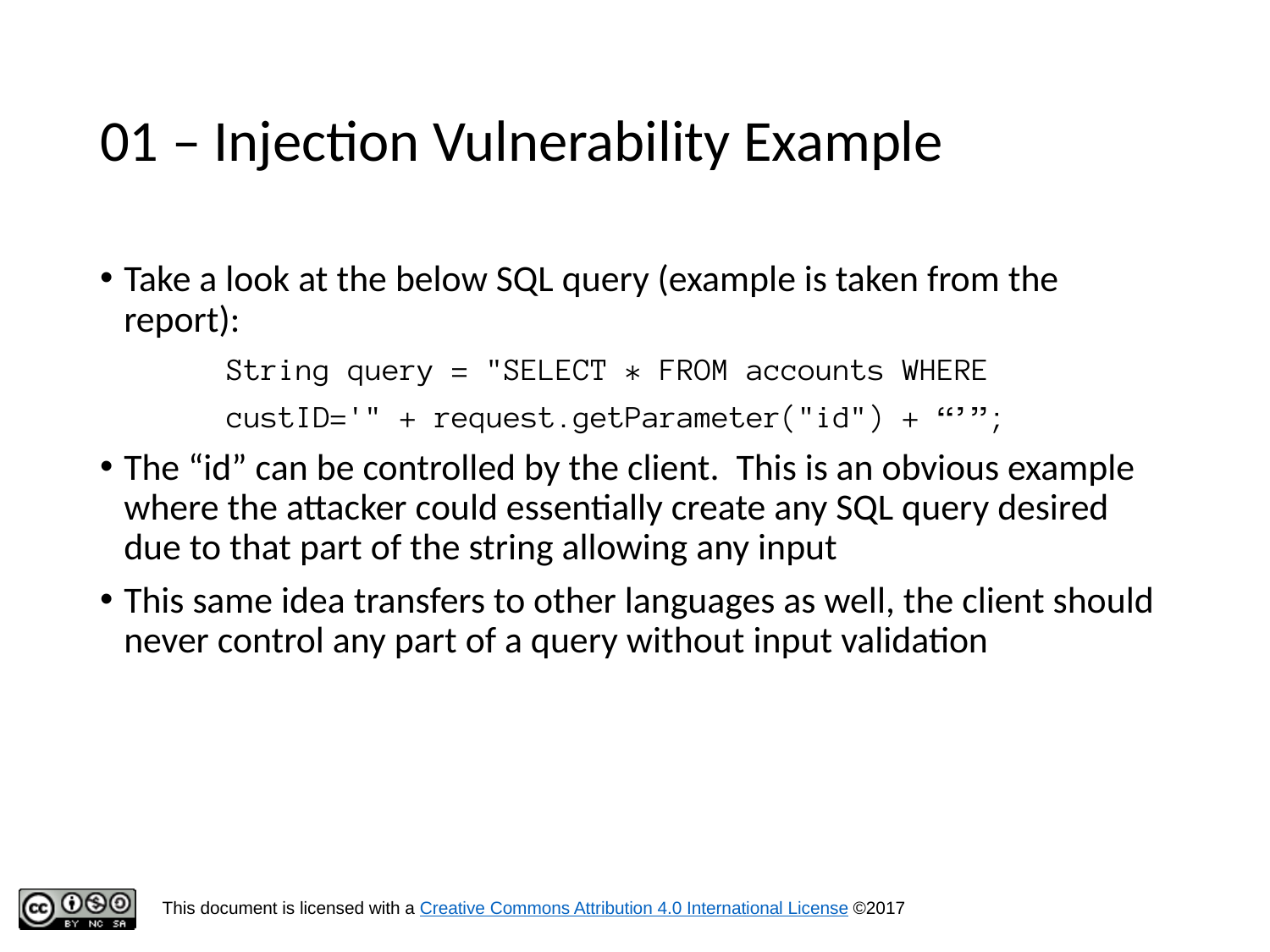

# 01 – Injection Vulnerability Example
Take a look at the below SQL query (example is taken from the report):
	String query = "SELECT * FROM accounts WHERE
	custID='" + request.getParameter("id") + “’”;
The “id” can be controlled by the client.  This is an obvious example where the attacker could essentially create any SQL query desired due to that part of the string allowing any input
This same idea transfers to other languages as well, the client should never control any part of a query without input validation